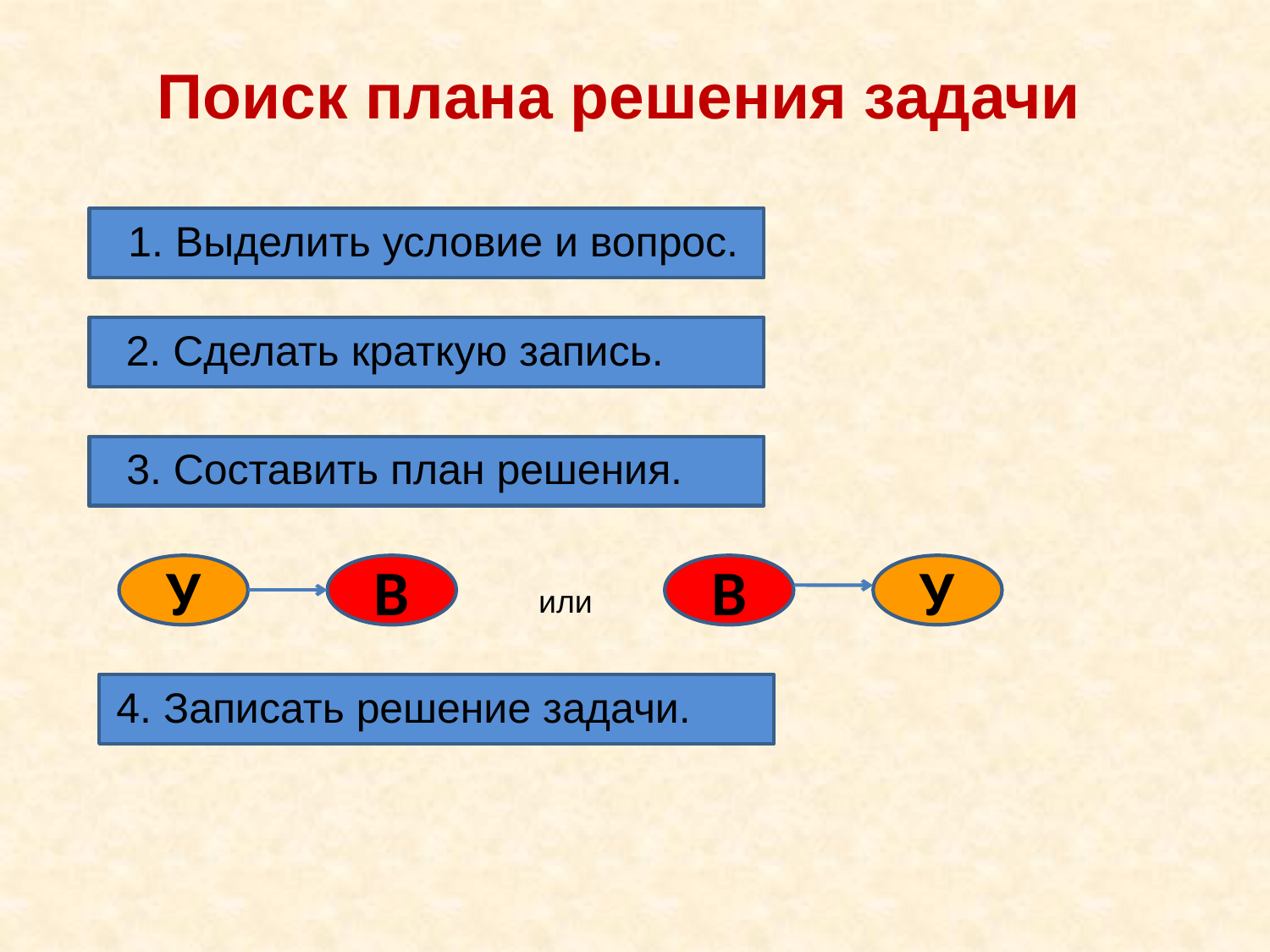

Поиск плана решения задачи

 1. Выделить условие и вопрос.

 2. Сделать краткую запись.

 3. Составить план решения.
У
В
В
У
или
 4. Записать решение задачи.